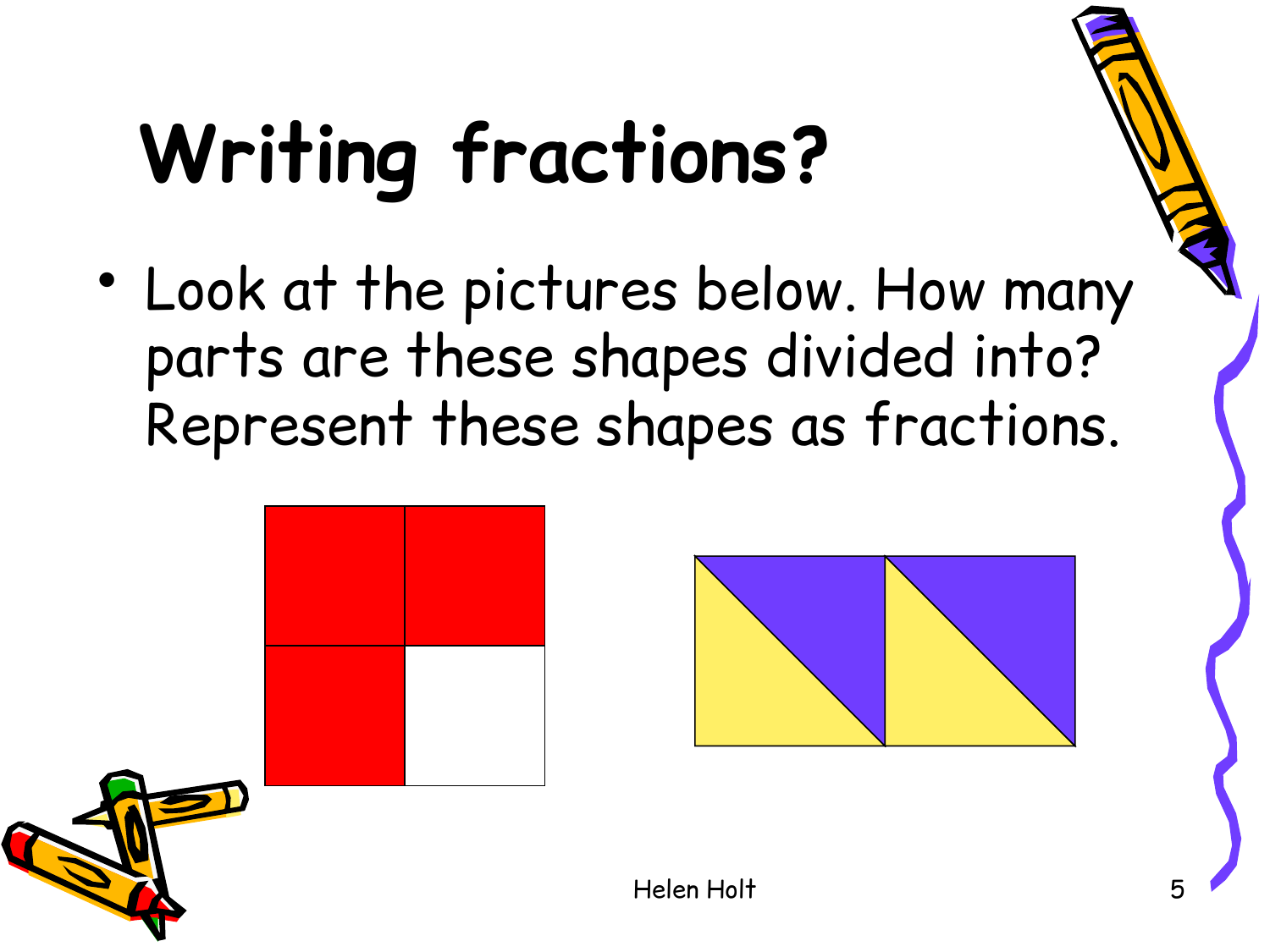

# Writing fractions?
Look at the pictures below. How many parts are these shapes divided into? Represent these shapes as fractions.

Helen Holt
5